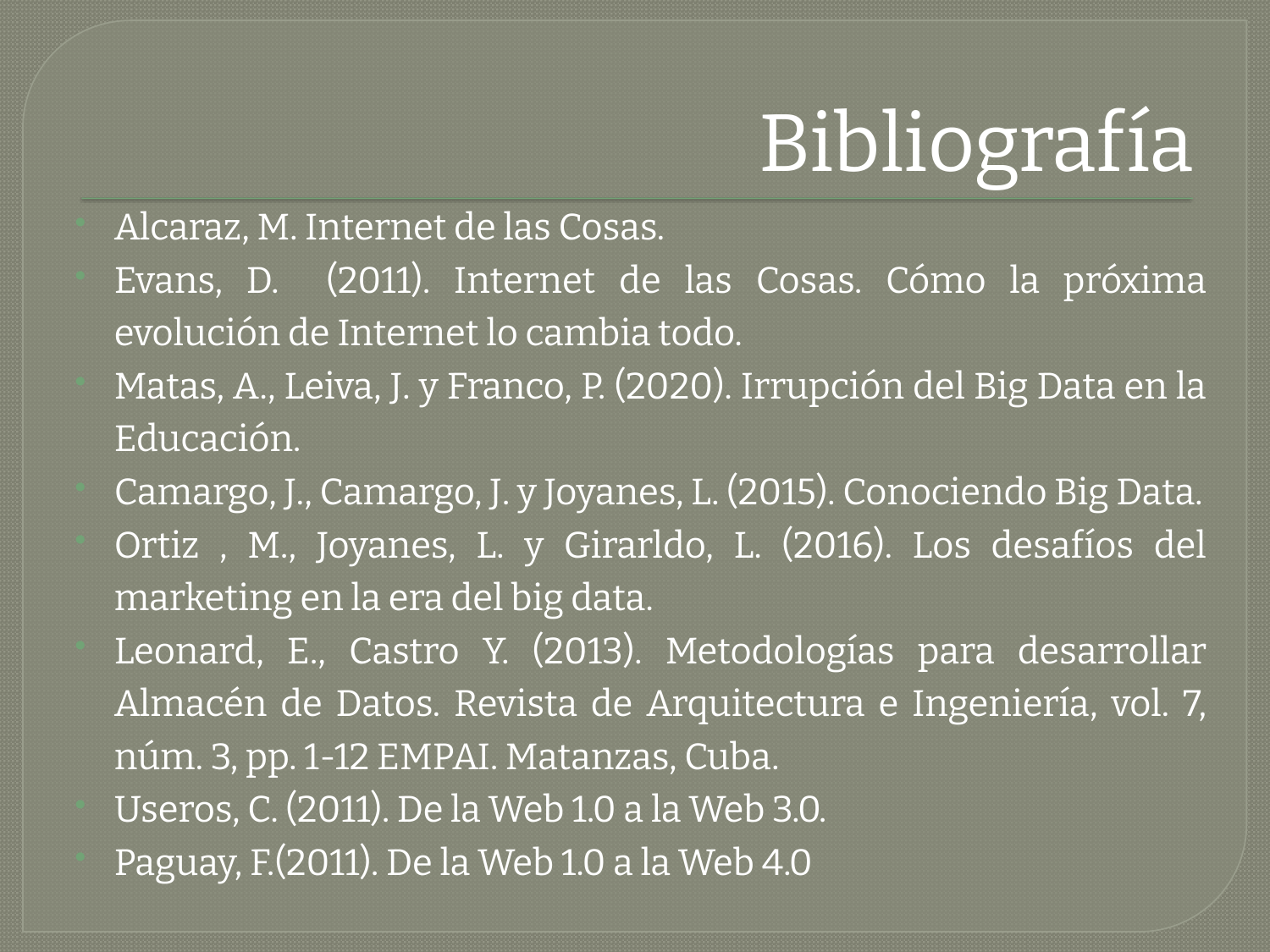

# Bibliografía
Alcaraz, M. Internet de las Cosas.
Evans, D.  (2011). Internet de las Cosas. Cómo la próxima evolución de Internet lo cambia todo.
Matas, A., Leiva, J. y Franco, P. (2020). Irrupción del Big Data en la Educación.
Camargo, J., Camargo, J. y Joyanes, L. (2015). Conociendo Big Data.
Ortiz , M., Joyanes, L. y Girarldo, L. (2016). Los desafíos del marketing en la era del big data.
Leonard, E., Castro Y. (2013). Metodologías para desarrollar Almacén de Datos. Revista de Arquitectura e Ingeniería, vol. 7, núm. 3, pp. 1-12 EMPAI. Matanzas, Cuba.
Useros, C. (2011). De la Web 1.0 a la Web 3.0.
Paguay, F.(2011). De la Web 1.0 a la Web 4.0